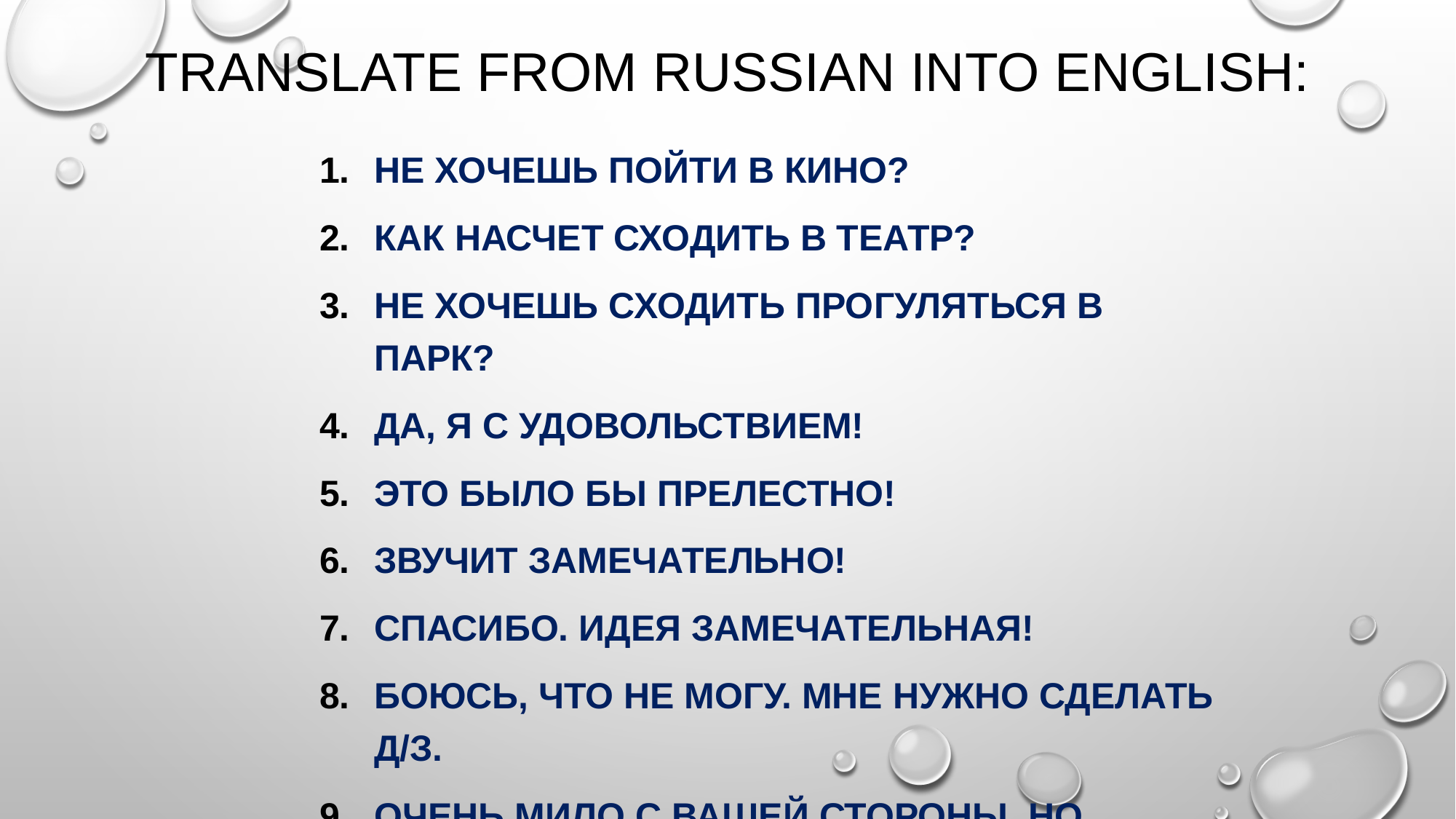

# Translate from Russian into English:
Не хочешь пойти в кино?
Как насчет сходить в театр?
Не хочешь сходить прогуляться в парк?
Да, я с удовольствием!
Это было бы прелестно!
Звучит замечательно!
Спасибо. Идея замечательная!
Боюсь, что не могу. Мне нужно сделать д/з.
Очень мило с вашей стороны, но… . Извини.
Может быть в другой раз.